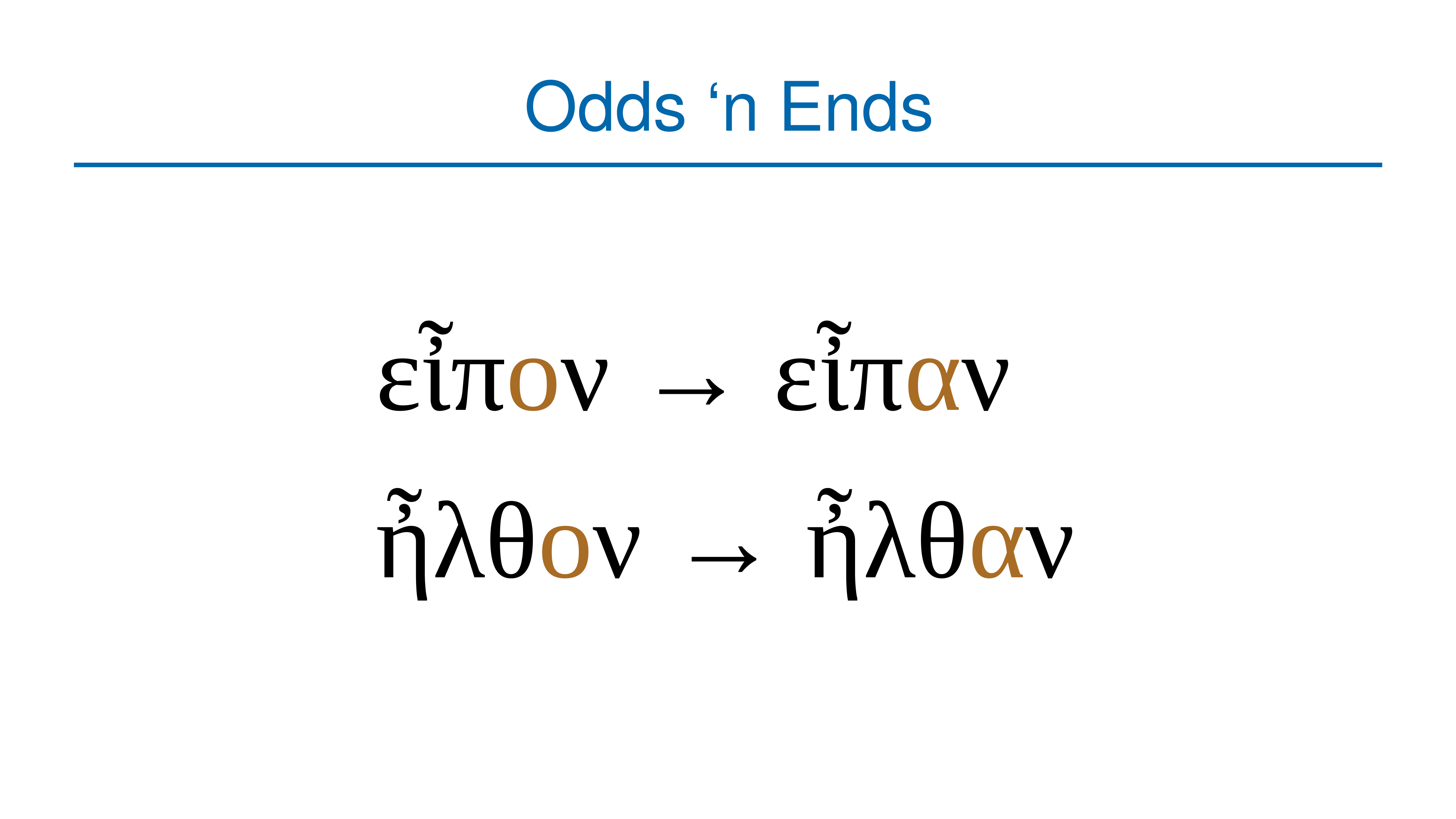

# Odds ‘n Ends
εἶπον → εἶπαν
ἦλθον → ἦλθαν